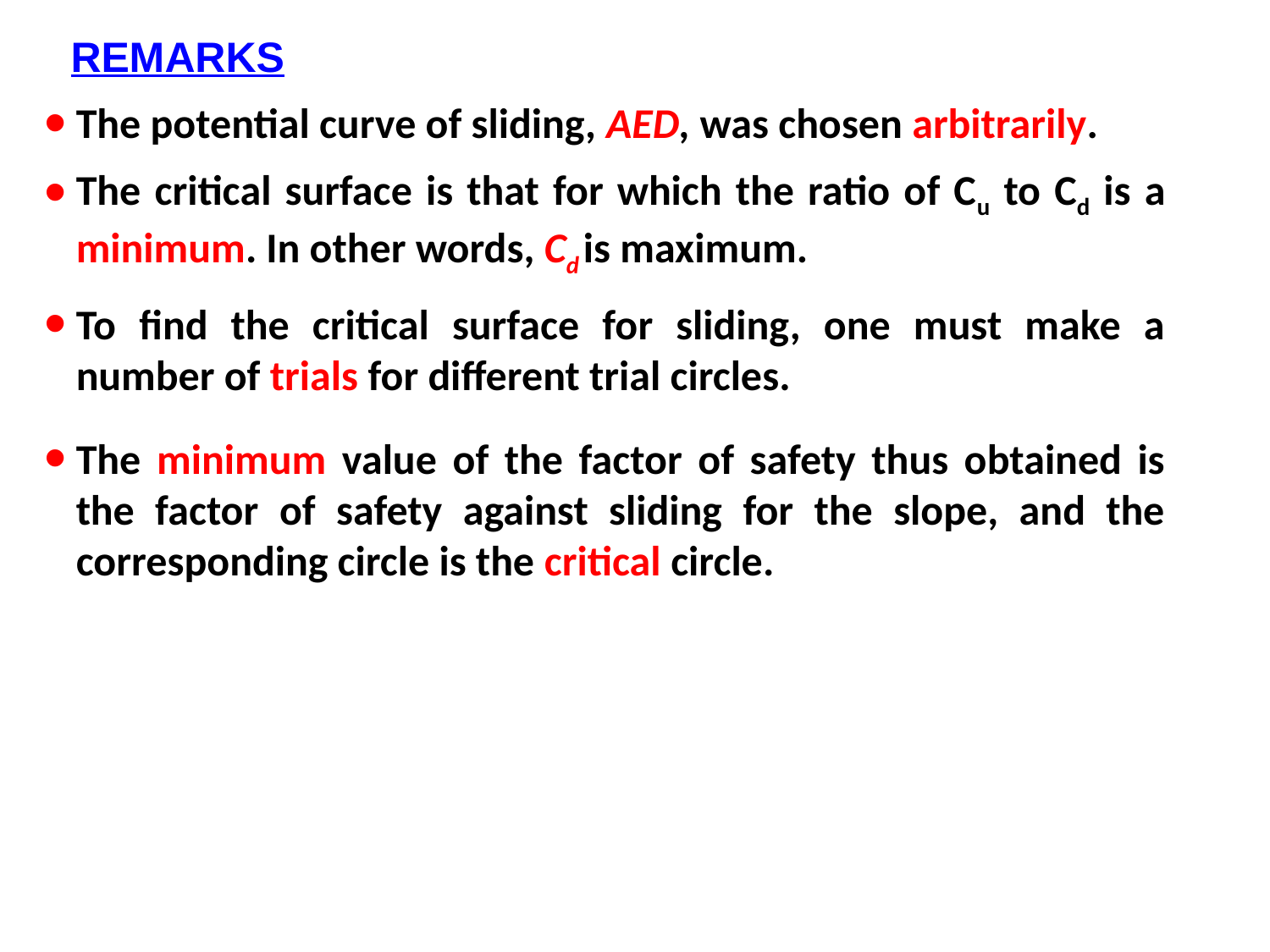

REMARKS
The potential curve of sliding, AED, was chosen arbitrarily.
The critical surface is that for which the ratio of Cu to Cd is a minimum. In other words, Cd is maximum.
To find the critical surface for sliding, one must make a number of trials for different trial circles.
The minimum value of the factor of safety thus obtained is the factor of safety against sliding for the slope, and the corresponding circle is the critical circle.